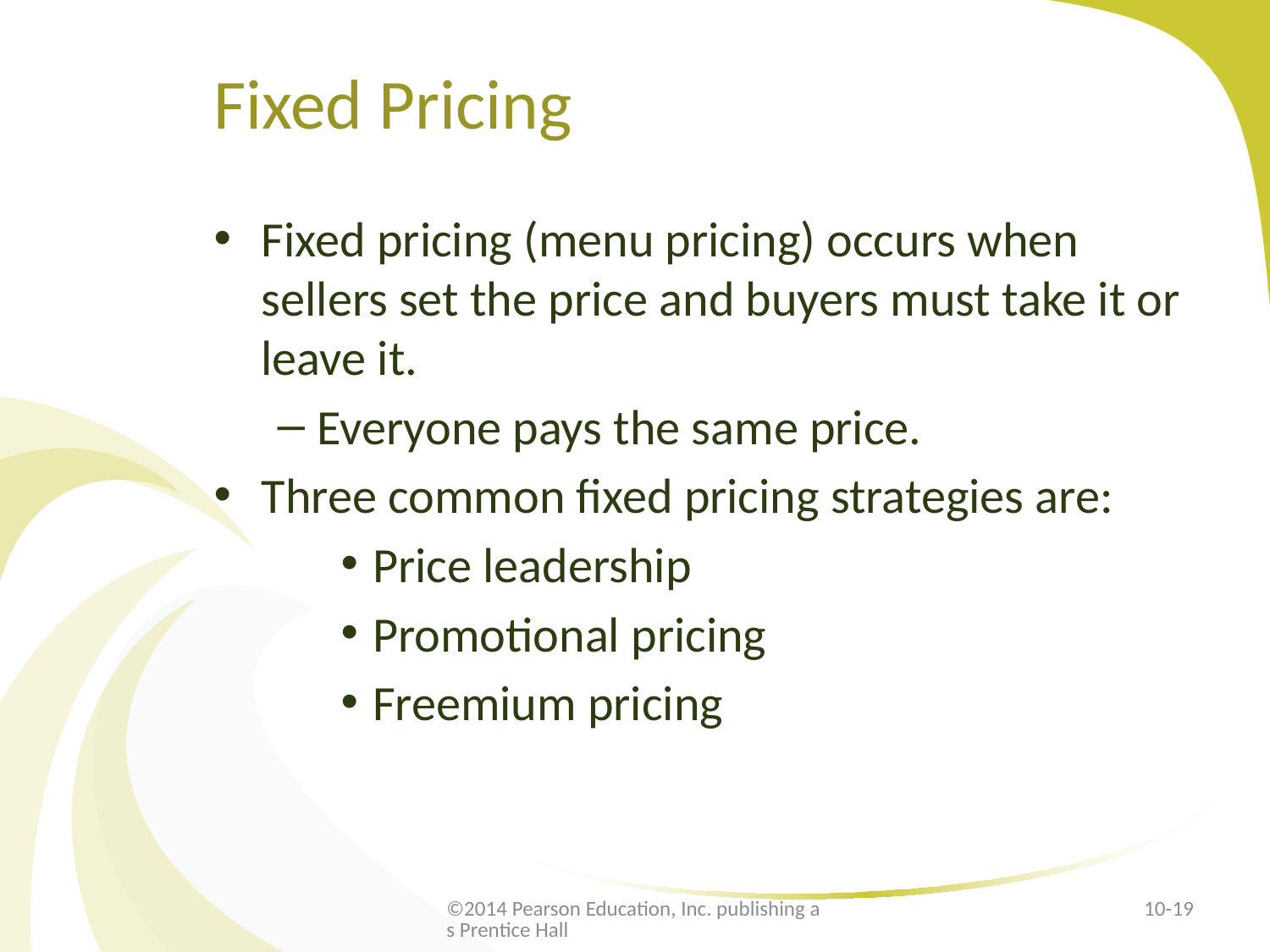

# Fixed Pricing
Fixed pricing (menu pricing) occurs when sellers set the price and buyers must take it or leave it.
Everyone pays the same price.
Three common fixed pricing strategies are:
Price leadership
Promotional pricing
Freemium pricing

©2014 Pearson Education, Inc. publishing as Prentice Hall
10-19